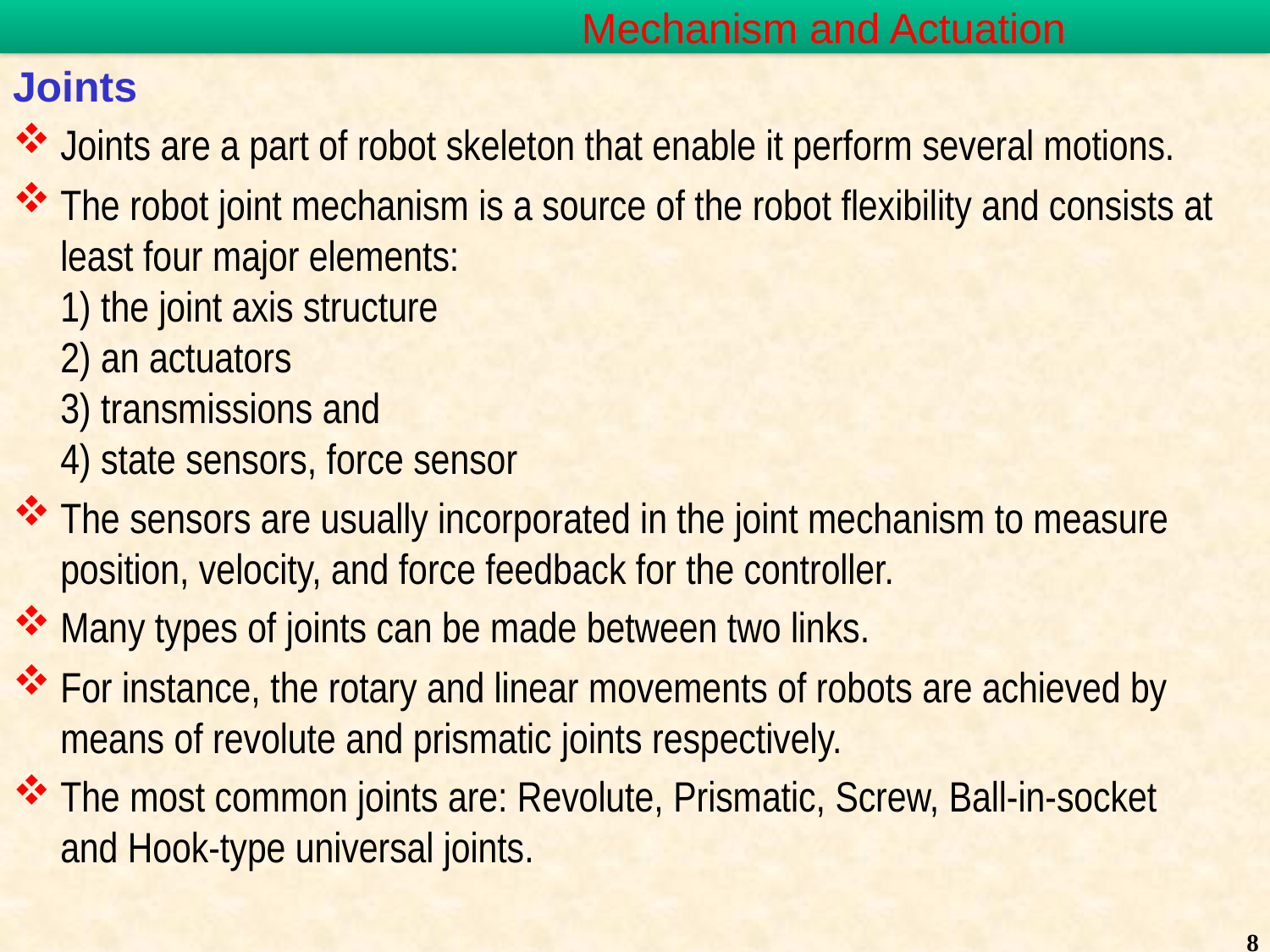

Mechanism and Actuation
Joints
Joints are a part of robot skeleton that enable it perform several motions.
The robot joint mechanism is a source of the robot flexibility and consists at least four major elements:
1) the joint axis structure
2) an actuators
3) transmissions and
4) state sensors, force sensor
The sensors are usually incorporated in the joint mechanism to measure position, velocity, and force feedback for the controller.
Many types of joints can be made between two links.
For instance, the rotary and linear movements of robots are achieved by means of revolute and prismatic joints respectively.
The most common joints are: Revolute, Prismatic, Screw, Ball-in-socket and Hook-type universal joints.

8